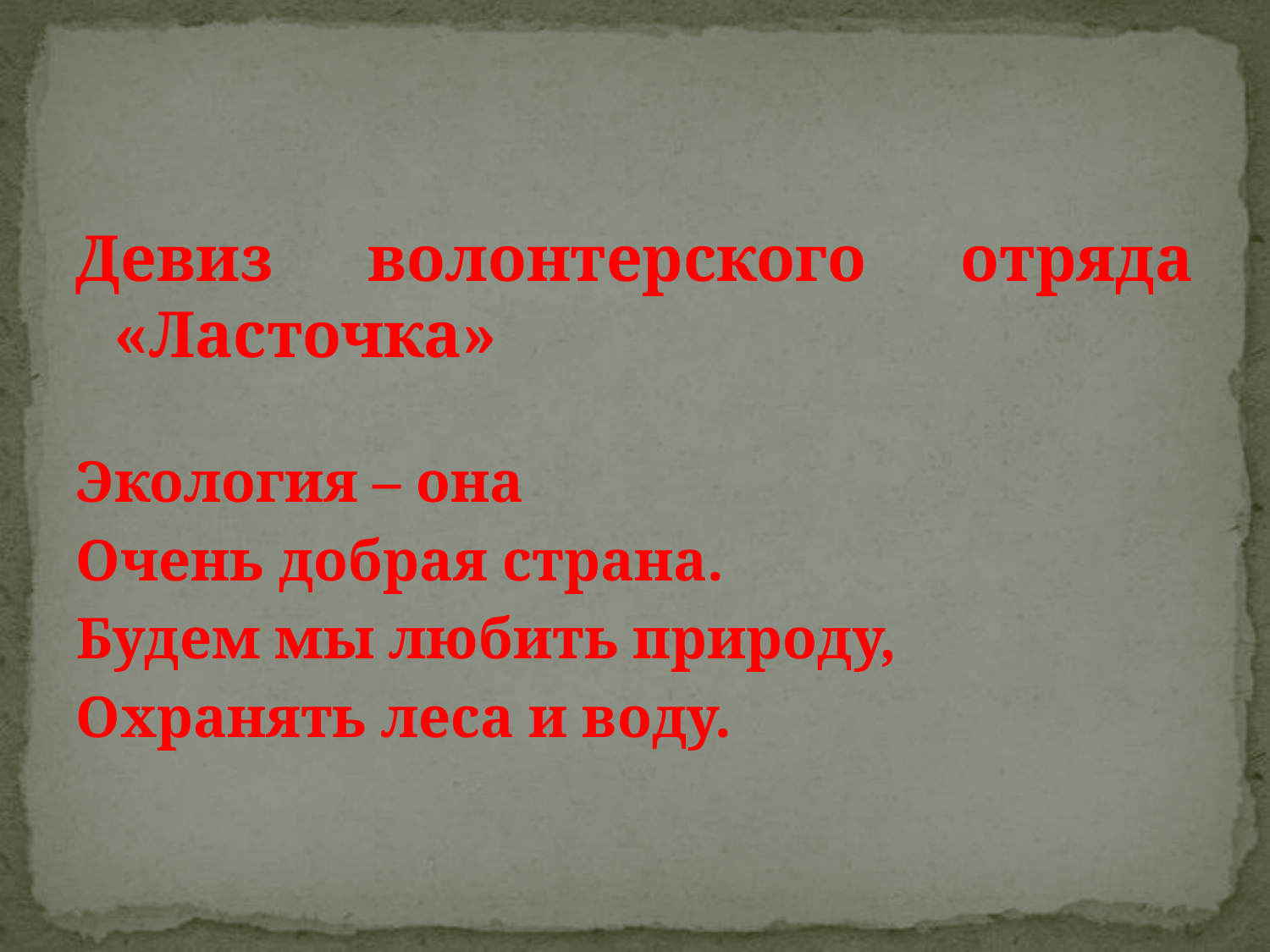

#
Девиз волонтерского отряда «Ласточка»

Экология – она
Очень добрая страна.
Будем мы любить природу,
Охранять леса и воду.